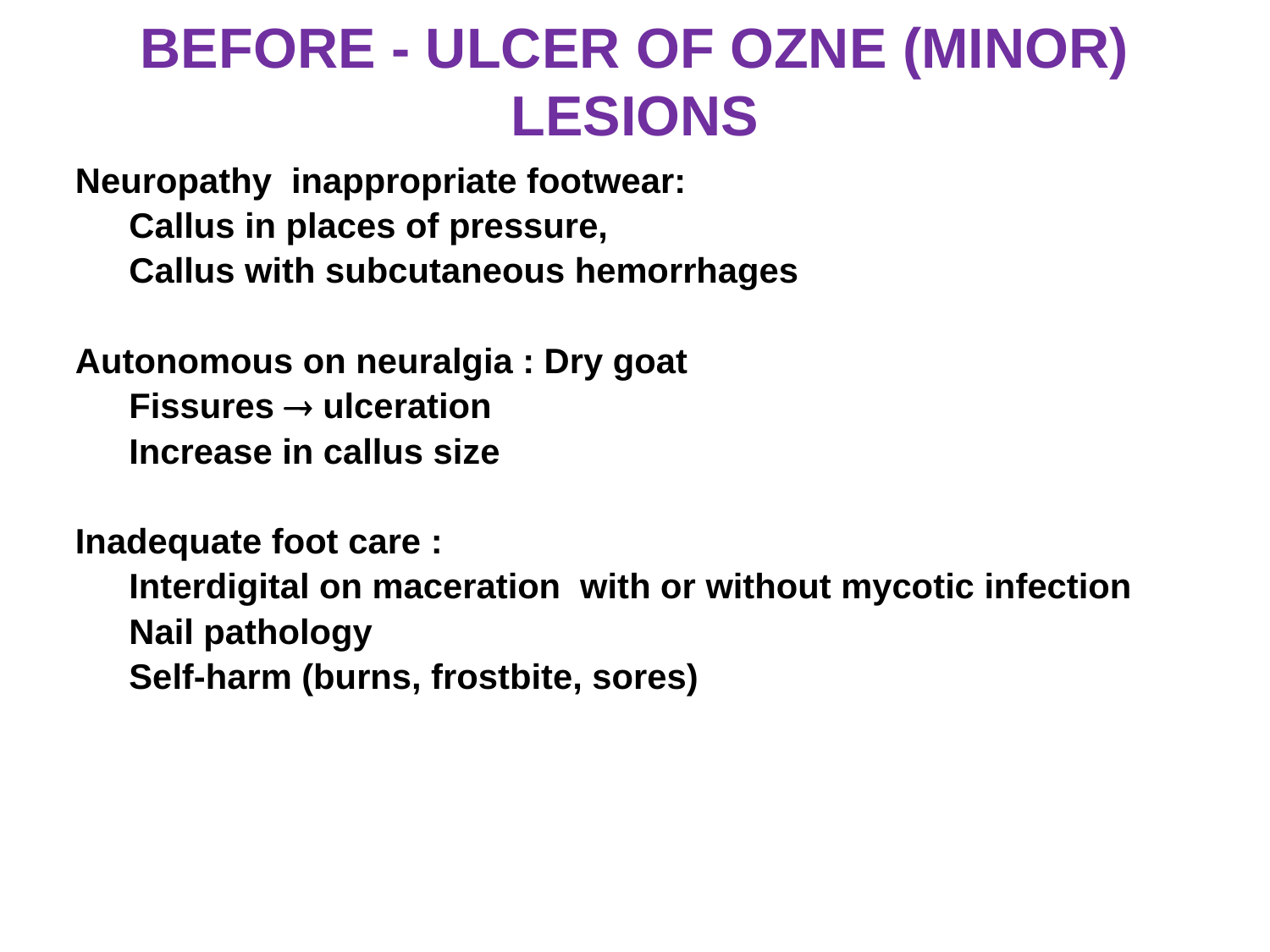

# BEFORE - ULCER OF OZNE (MINOR) LESIONS
 Neuropathy  inappropriate footwear:
Callus in places of pressure,
Callus with subcutaneous hemorrhages

 Autonomous on neuralgia : Dry goat
Fissures → ulceration
Increase in callus size

 Inadequate foot care :
Interdigital on maceration  with or without mycotic infection
Nail pathology
Self-harm (burns, frostbite, sores)